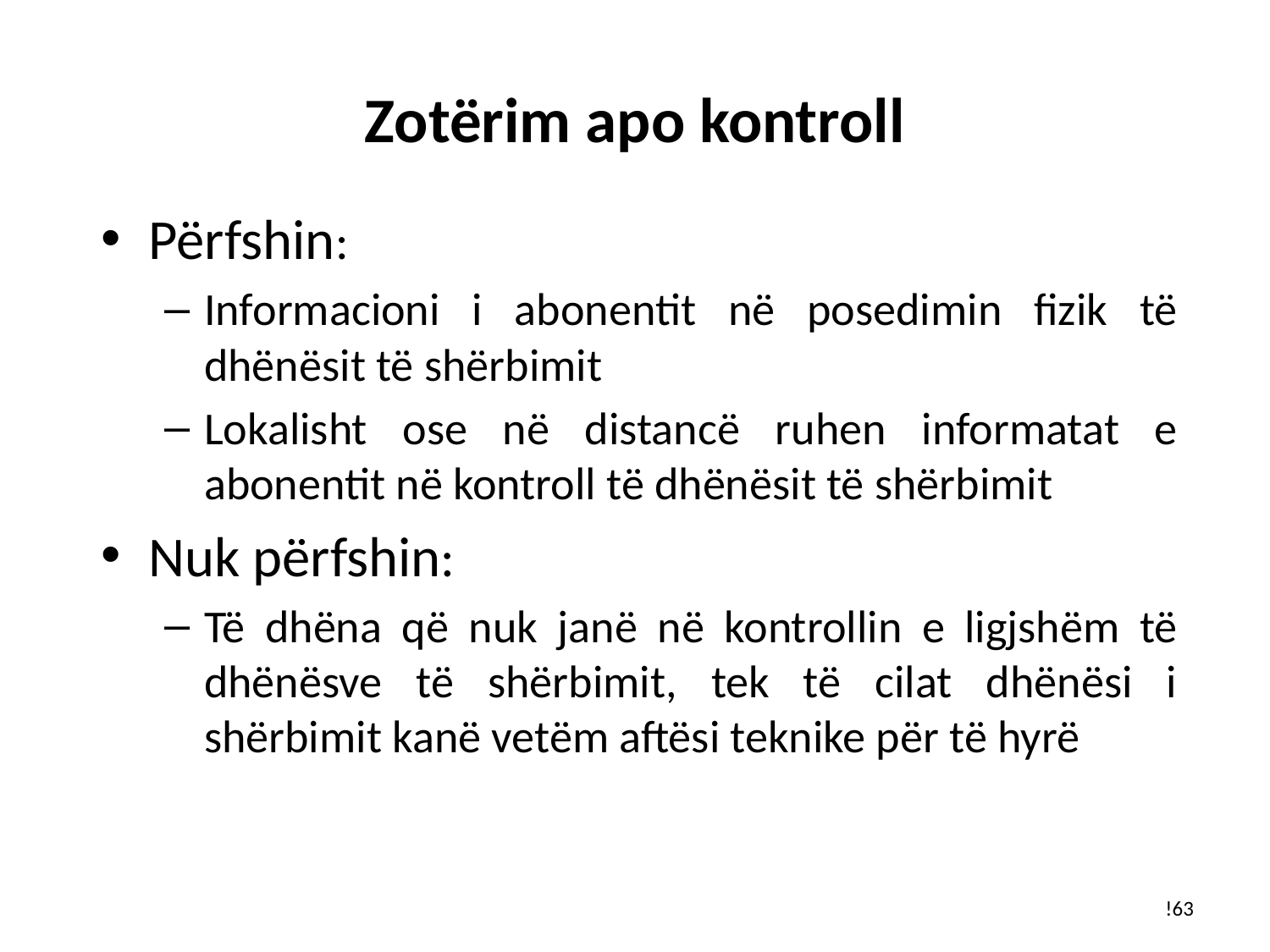

# Zotërim apo kontroll
Përfshin:
Informacioni i abonentit në posedimin fizik të dhënësit të shërbimit
Lokalisht ose në distancë ruhen informatat e abonentit në kontroll të dhënësit të shërbimit
Nuk përfshin:
Të dhëna që nuk janë në kontrollin e ligjshëm të dhënësve të shërbimit, tek të cilat dhënësi i shërbimit kanë vetëm aftësi teknike për të hyrë

!63